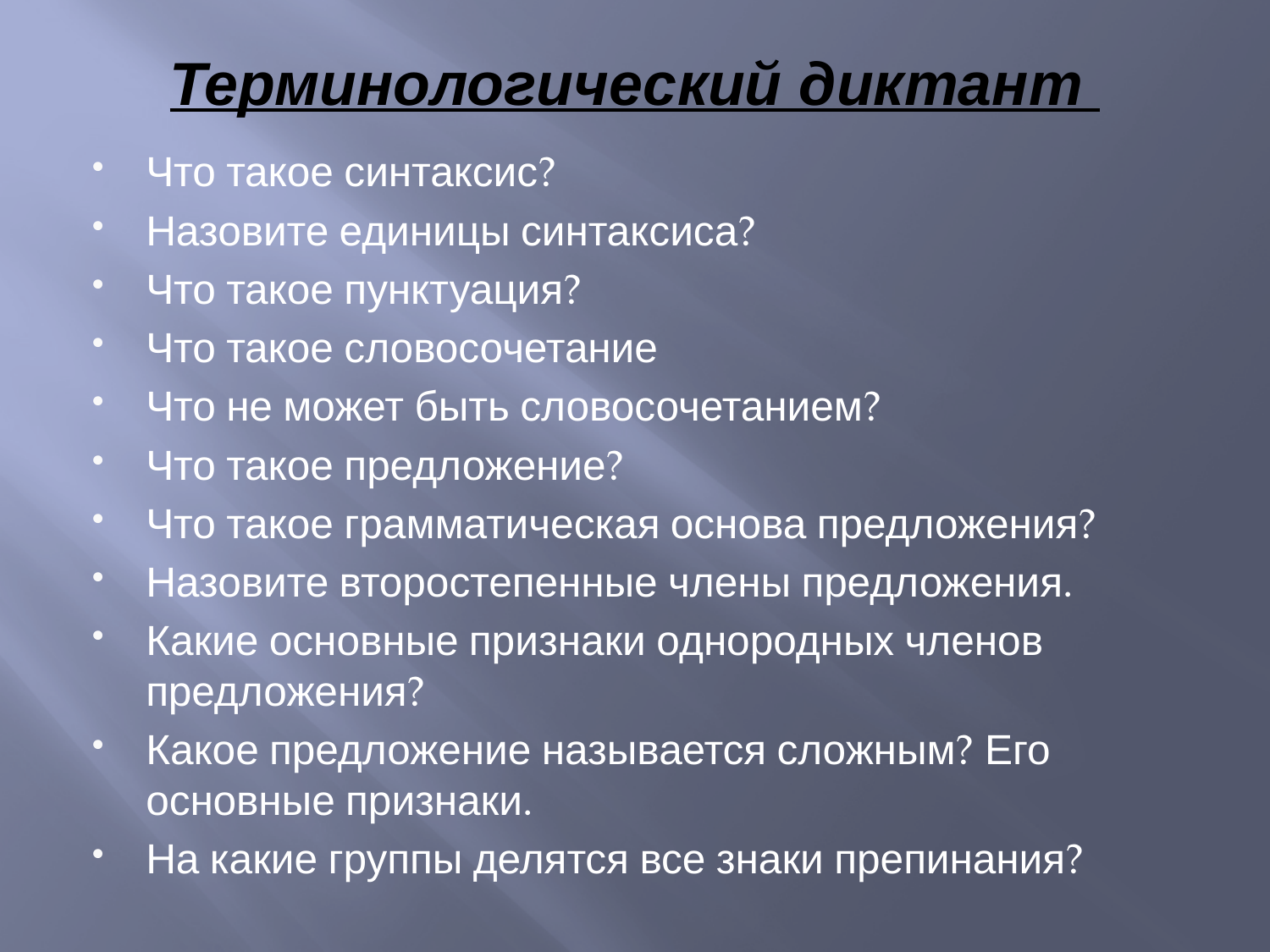

# Терминологический диктант
Что такое синтаксис?
Назовите единицы синтаксиса?
Что такое пунктуация?
Что такое словосочетание
Что не может быть словосочетанием?
Что такое предложение?
Что такое грамматическая основа предложения?
Назовите второстепенные члены предложения.
Какие основные признаки однородных членов предложения?
Какое предложение называется сложным? Его основные признаки.
На какие группы делятся все знаки препинания?